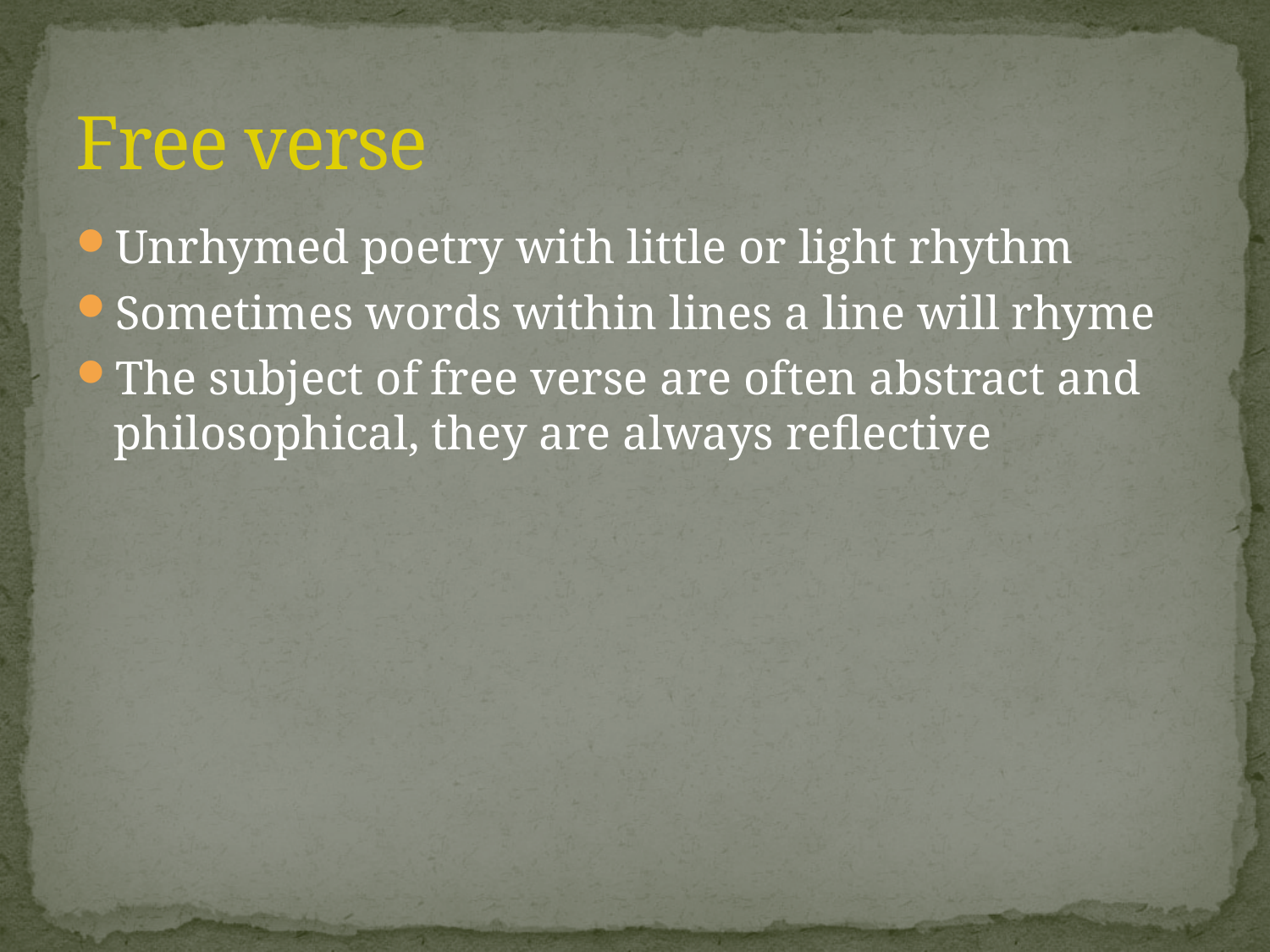

# Free verse
Unrhymed poetry with little or light rhythm
Sometimes words within lines a line will rhyme
The subject of free verse are often abstract and philosophical, they are always reflective